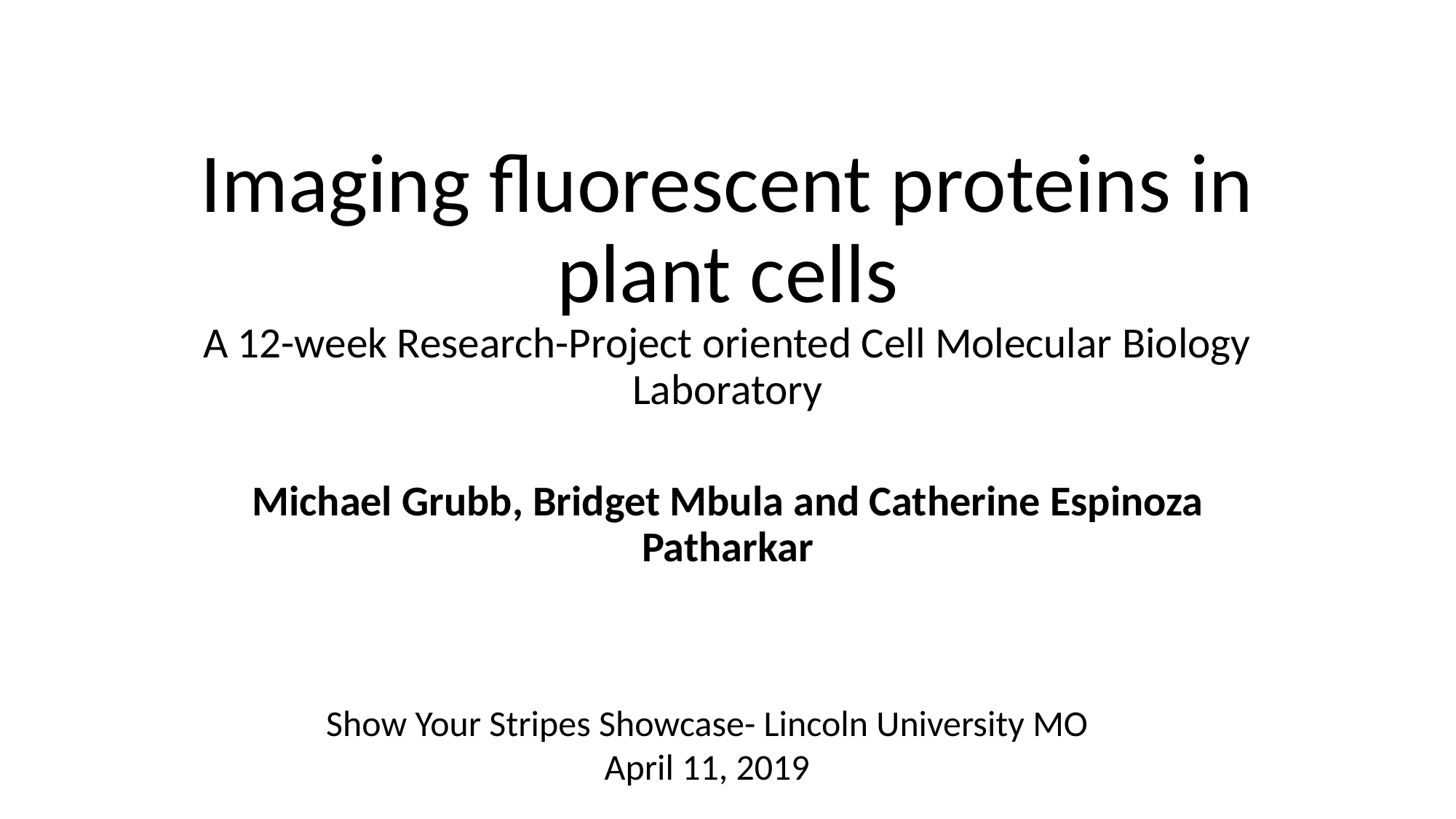

# Imaging fluorescent proteins in plant cells A 12-week Research-Project oriented Cell Molecular Biology Laboratory
Michael Grubb, Bridget Mbula and Catherine Espinoza Patharkar
Show Your Stripes Showcase- Lincoln University MO
April 11, 2019